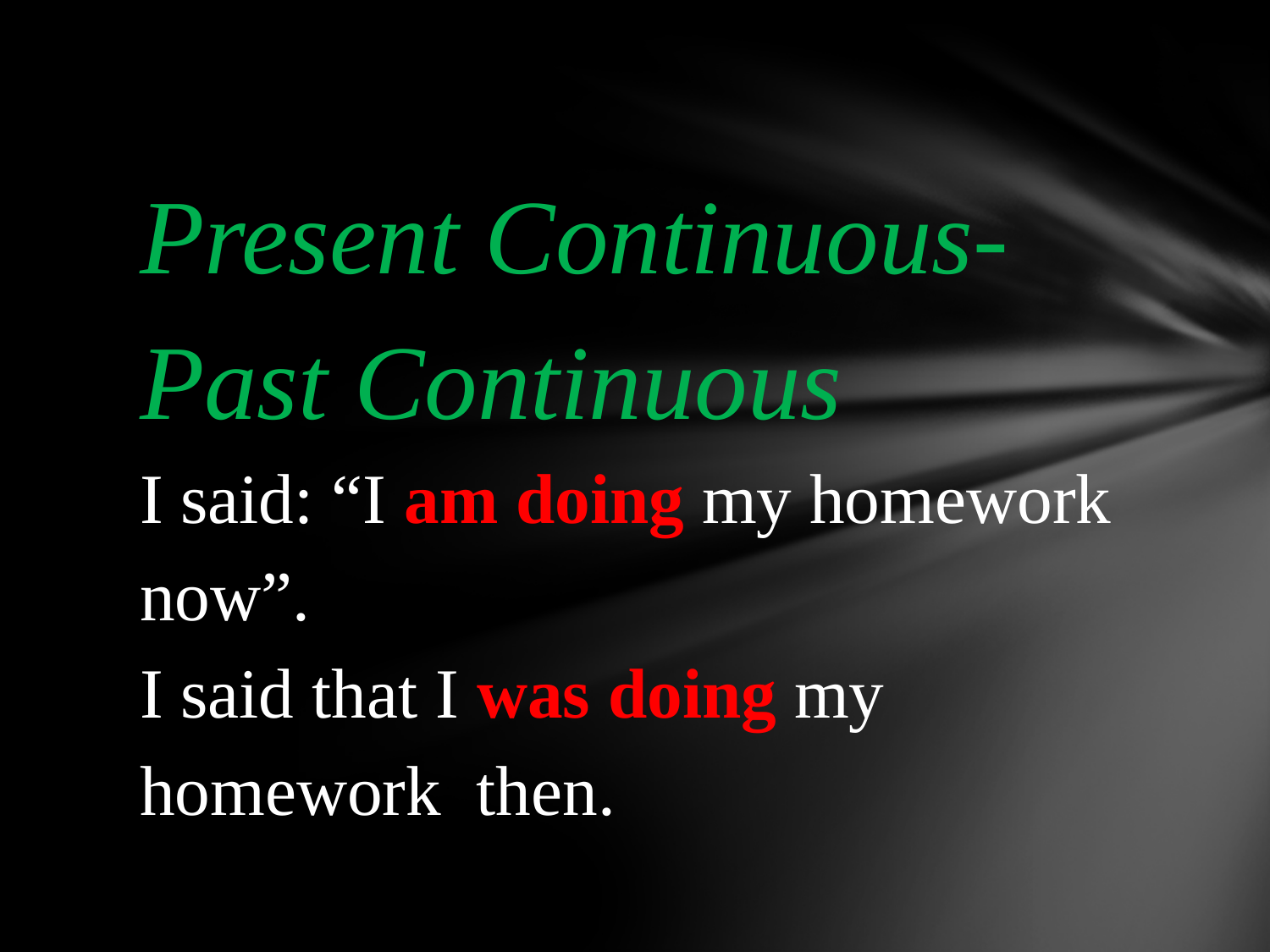

# Present Continuous- Past Continuous I said: “I am doing my homework now”. I said that I was doing my homework  then.